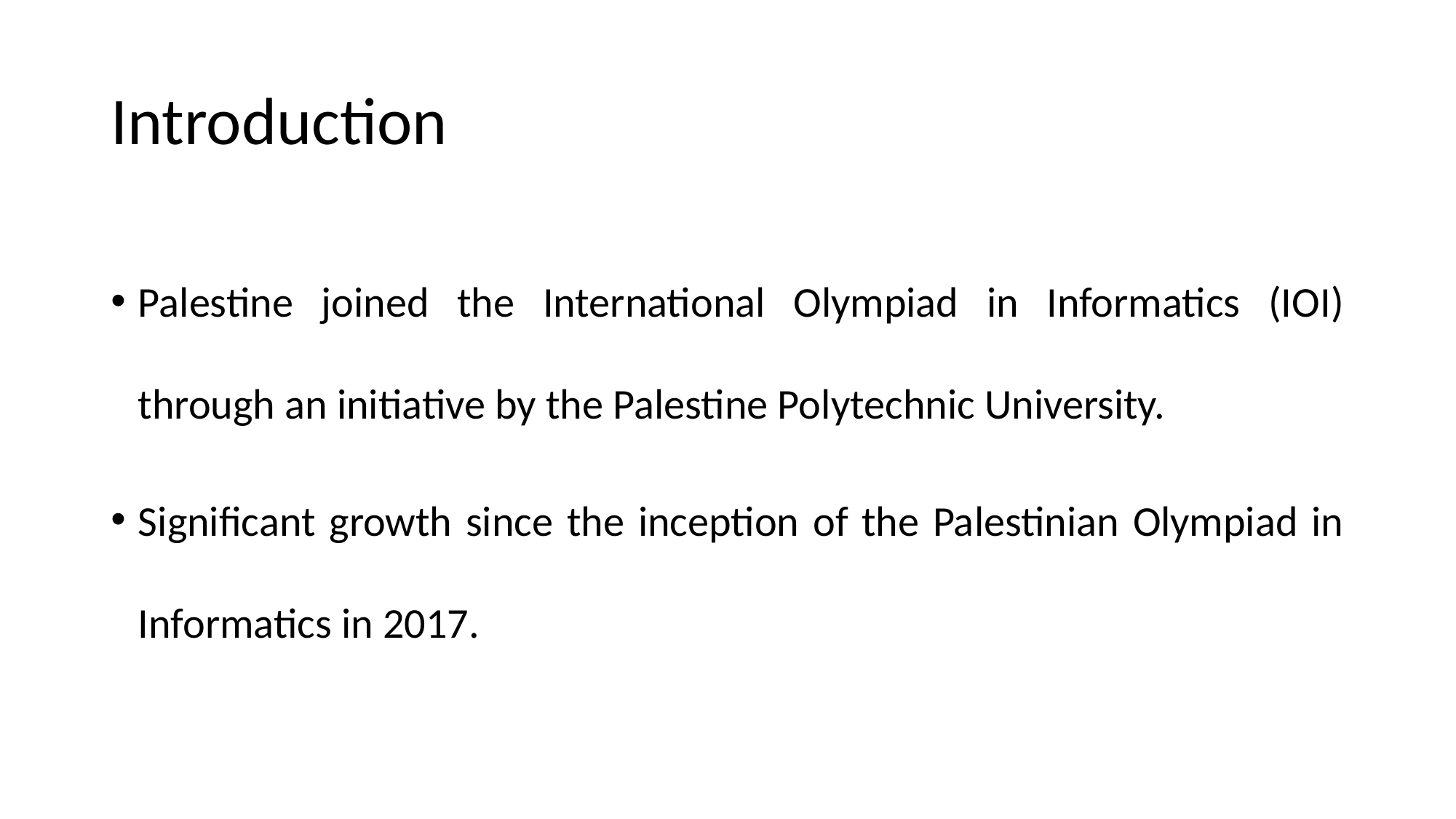

# Introduction
Palestine joined the International Olympiad in Informatics (IOI) through an initiative by the Palestine Polytechnic University.
Significant growth since the inception of the Palestinian Olympiad in Informatics in 2017.